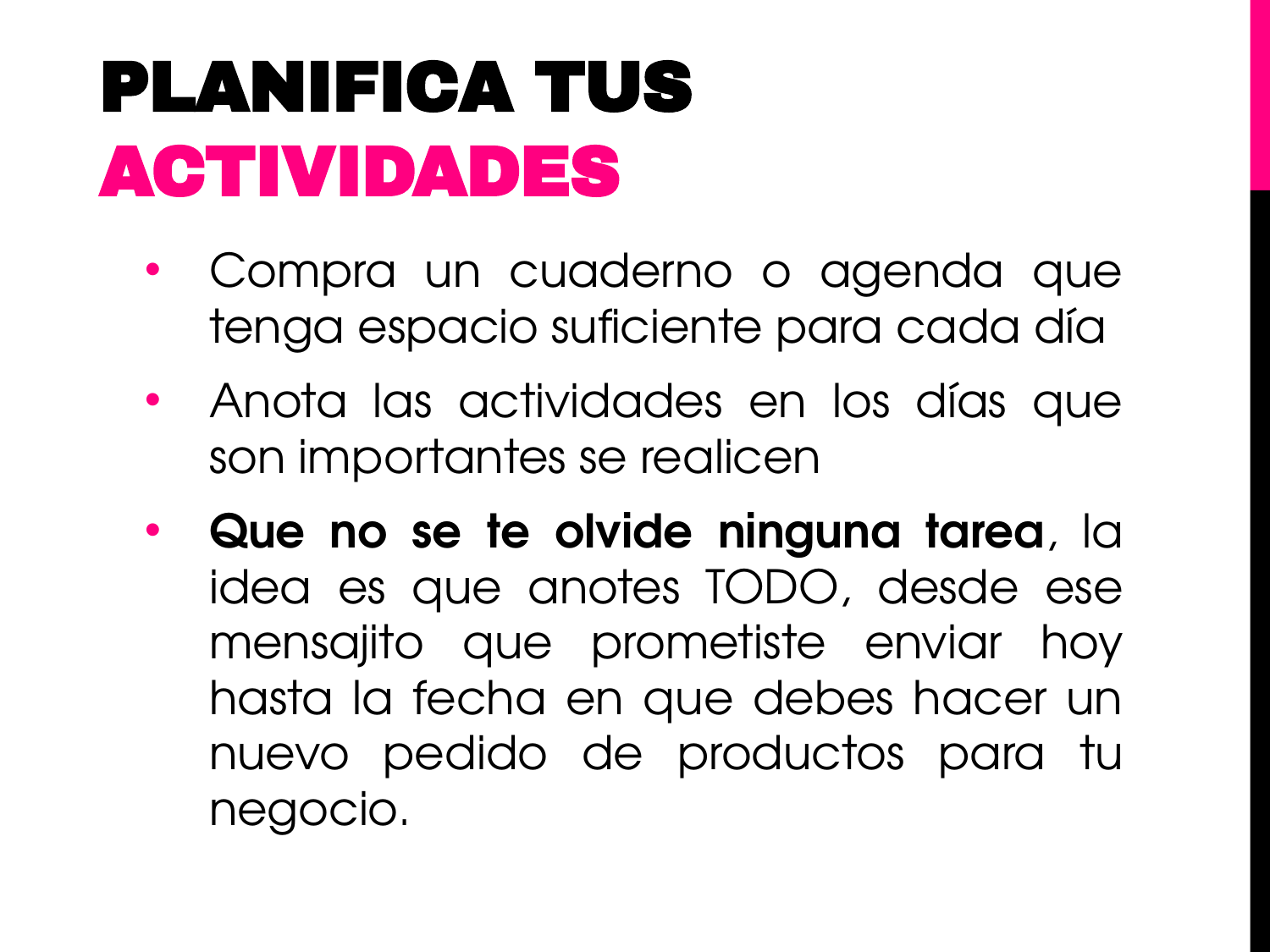

# Planifica tus actividades
Compra un cuaderno o agenda que tenga espacio suficiente para cada día
Anota las actividades en los días que son importantes se realicen
Que no se te olvide ninguna tarea, la idea es que anotes TODO, desde ese mensajito que prometiste enviar hoy hasta la fecha en que debes hacer un nuevo pedido de productos para tu negocio.